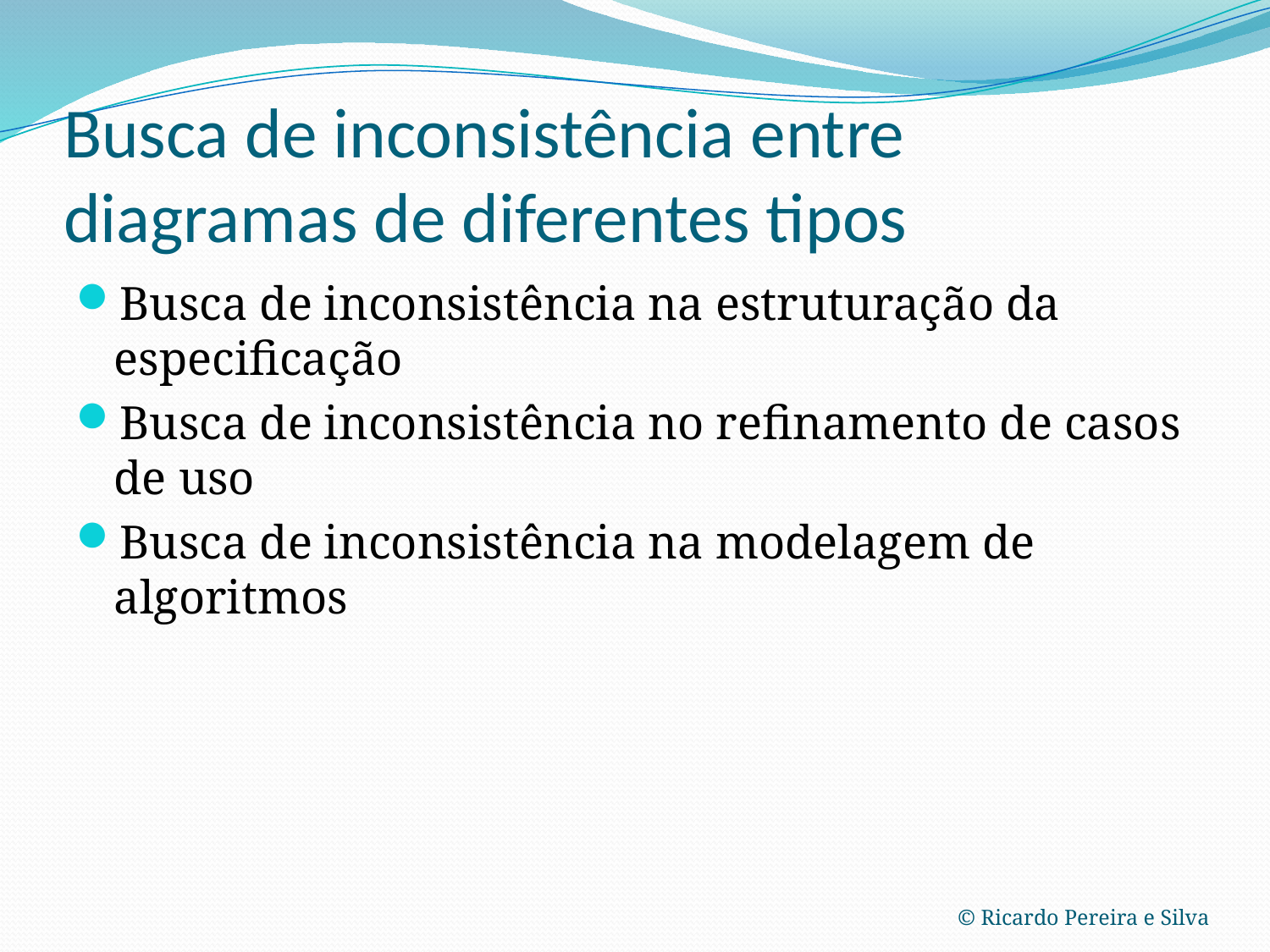

# Busca de inconsistência entre diagramas de diferentes tipos
Busca de inconsistência na estruturação da especificação
Busca de inconsistência no refinamento de casos de uso
Busca de inconsistência na modelagem de algoritmos
© Ricardo Pereira e Silva